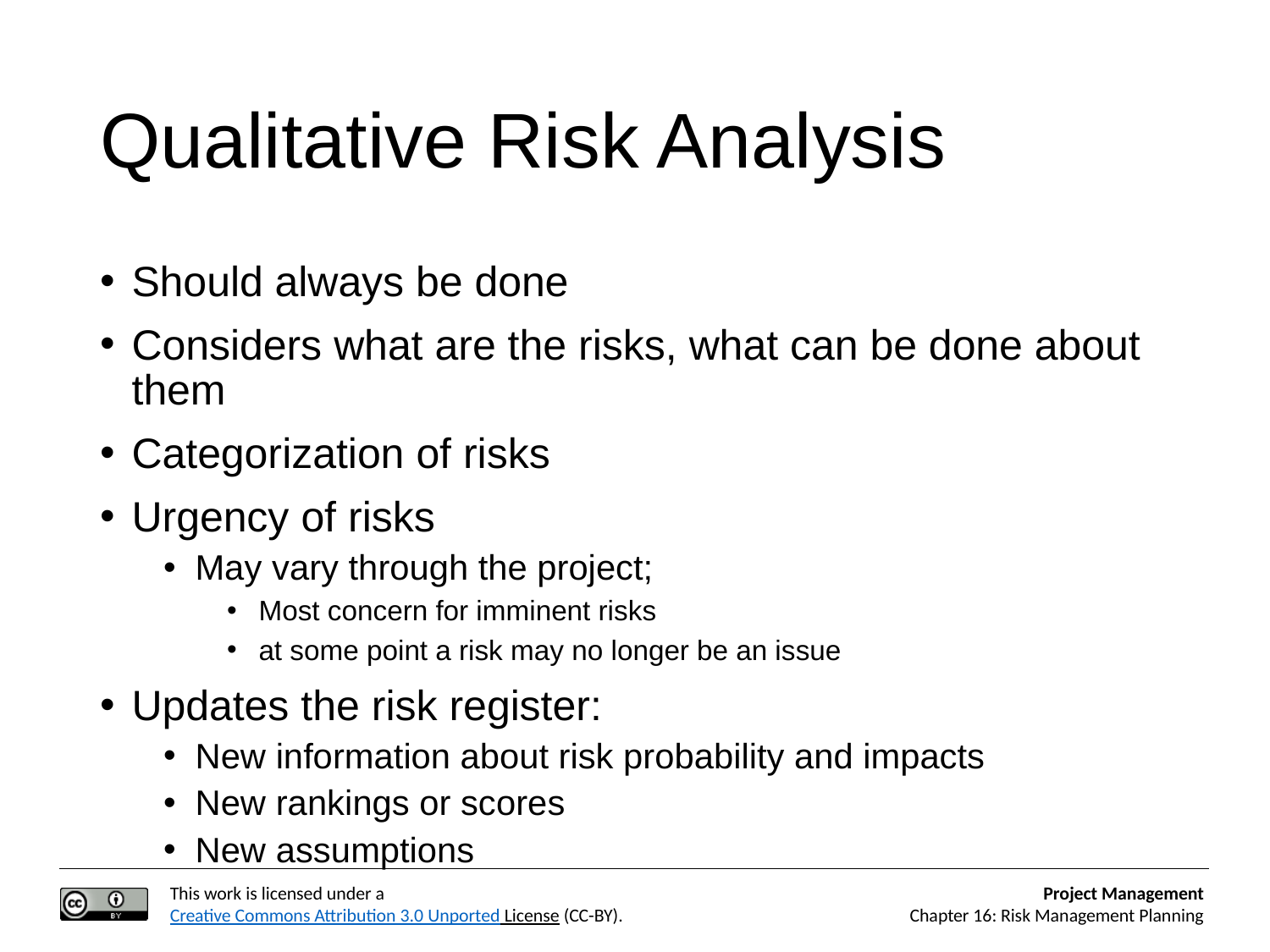

# Qualitative Risk Analysis
Should always be done
Considers what are the risks, what can be done about them
Categorization of risks
Urgency of risks
May vary through the project;
Most concern for imminent risks
at some point a risk may no longer be an issue
Updates the risk register:
New information about risk probability and impacts
New rankings or scores
New assumptions